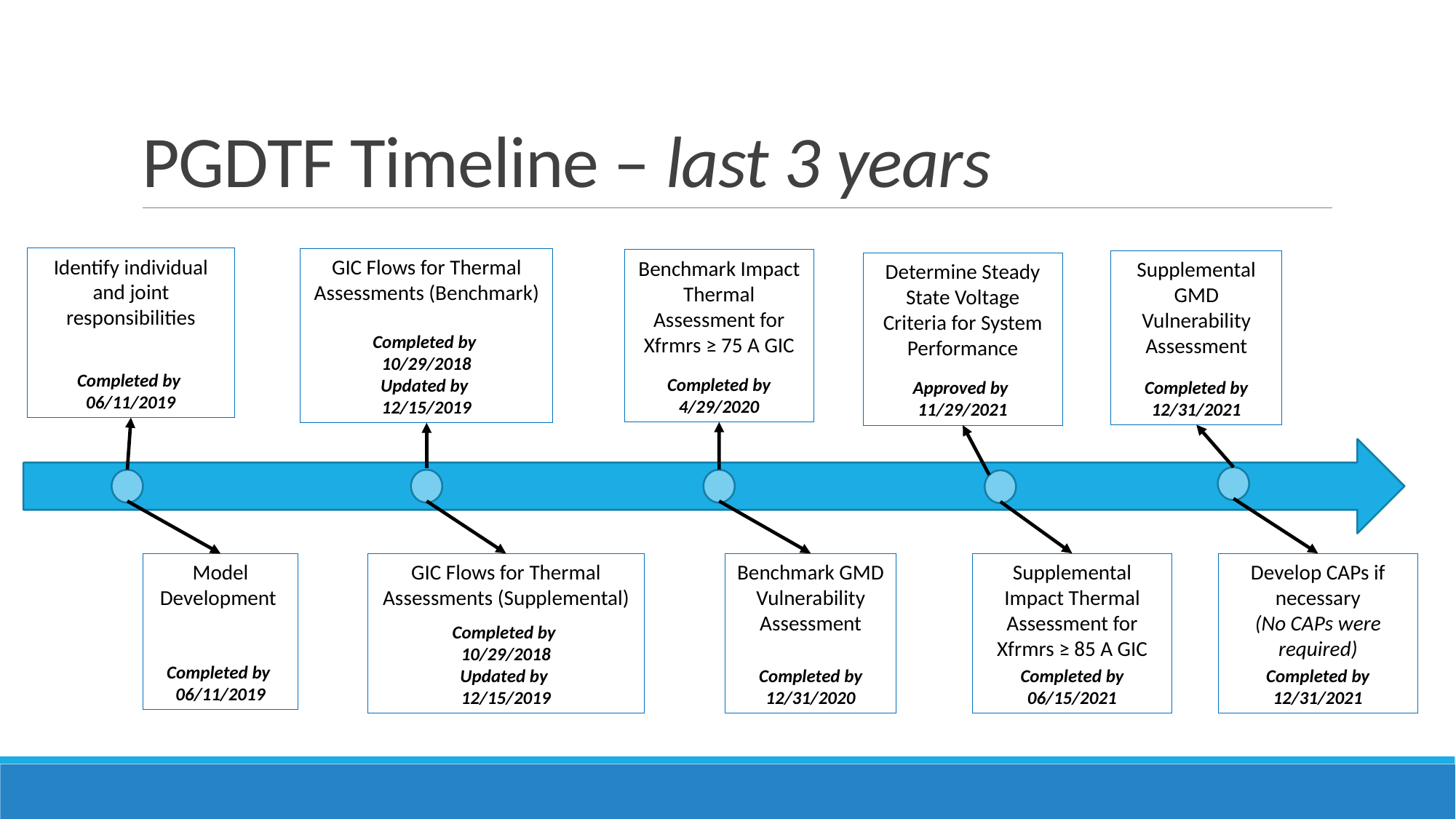

# PGDTF Timeline – last 3 years
Identify individual and joint responsibilities

Completed by
06/11/2019
GIC Flows for Thermal Assessments (Benchmark)

Completed by
10/29/2018
Updated by
12/15/2019
Benchmark Impact Thermal Assessment for Xfrmrs ≥ 75 A GIC

Completed by 4/29/2020
Supplemental GMD Vulnerability Assessment

Completed by 12/31/2021
Determine Steady State Voltage Criteria for System Performance

Approved by
11/29/2021

Benchmark GMD Vulnerability Assessment

Completed by 12/31/2020
Develop CAPs if necessary
(No CAPs were required)

Completed by 12/31/2021
Supplemental Impact Thermal Assessment for Xfrmrs ≥ 85 A GIC

Completed by 06/15/2021
Model Development

Completed by
06/11/2019
GIC Flows for Thermal Assessments (Supplemental)

Completed by
10/29/2018
Updated by
12/15/2019